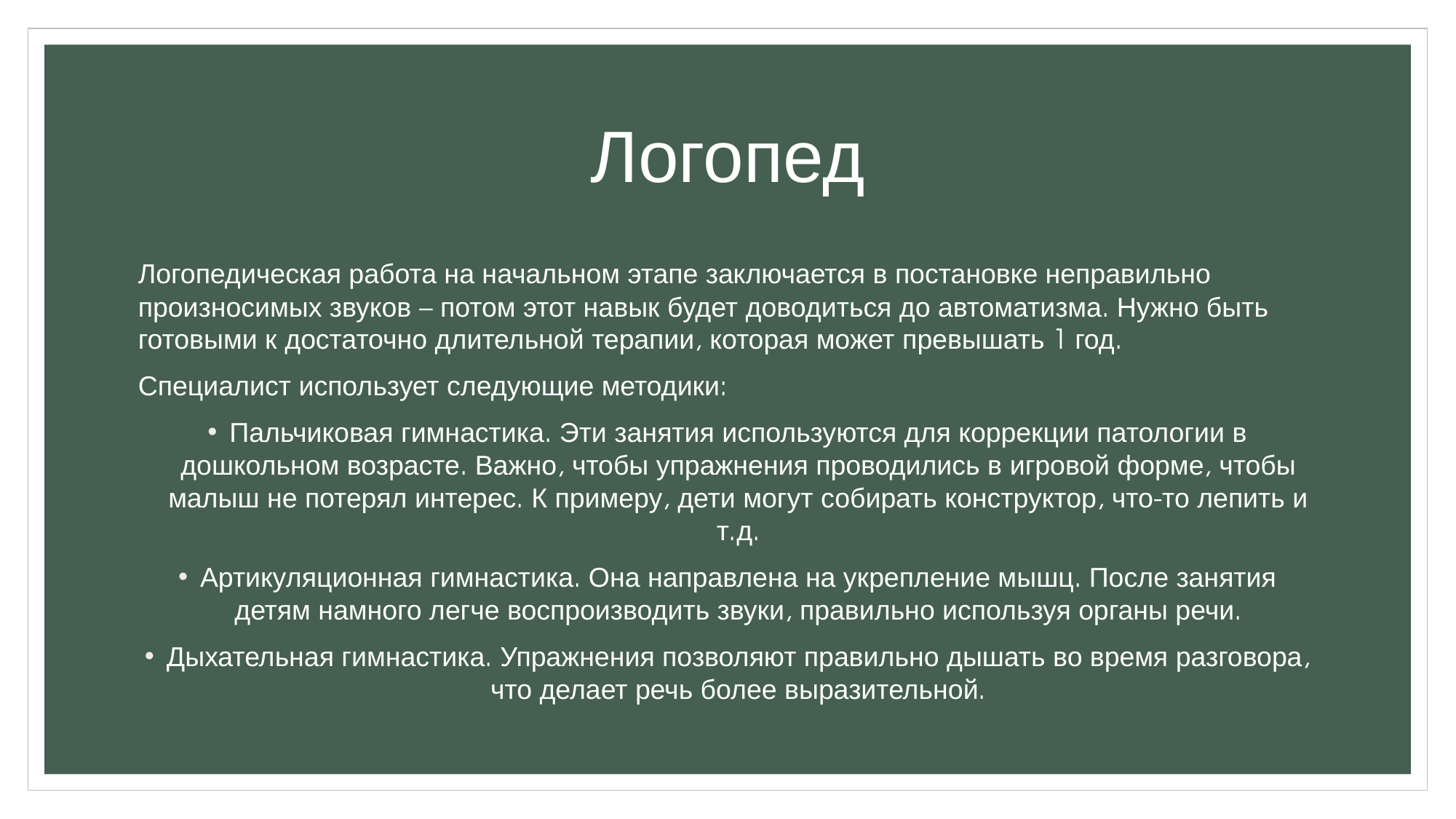

# Логопед
Логопедическая работа на начальном этапе заключается в постановке неправильно произносимых звуков – потом этот навык будет доводиться до автоматизма. Нужно быть готовыми к достаточно длительной терапии, которая может превышать 1 год.
Специалист использует следующие методики:
Пальчиковая гимнастика. Эти занятия используются для коррекции патологии в дошкольном возрасте. Важно, чтобы упражнения проводились в игровой форме, чтобы малыш не потерял интерес. К примеру, дети могут собирать конструктор, что-то лепить и т.д.
Артикуляционная гимнастика. Она направлена на укрепление мышц. После занятия детям намного легче воспроизводить звуки, правильно используя органы речи.
Дыхательная гимнастика. Упражнения позволяют правильно дышать во время разговора, что делает речь более выразительной.